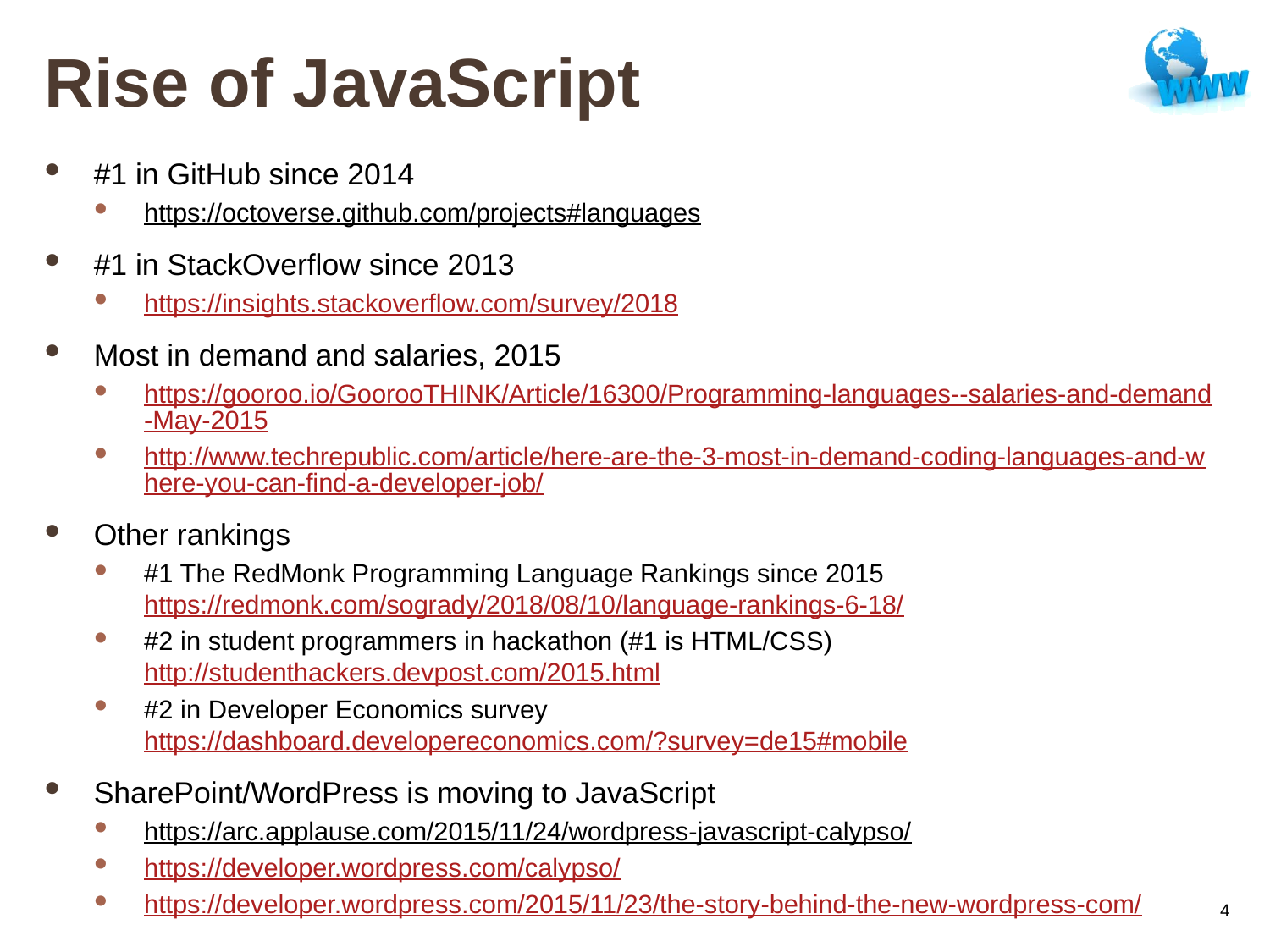

# Rise of JavaScript
#1 in GitHub since 2014
https://octoverse.github.com/projects#languages
#1 in StackOverflow since 2013
https://insights.stackoverflow.com/survey/2018
Most in demand and salaries, 2015
https://gooroo.io/GoorooTHINK/Article/16300/Programming-languages--salaries-and-demand-May-2015
http://www.techrepublic.com/article/here-are-the-3-most-in-demand-coding-languages-and-where-you-can-find-a-developer-job/
Other rankings
#1 The RedMonk Programming Language Rankings since 2015 https://redmonk.com/sogrady/2018/08/10/language-rankings-6-18/
#2 in student programmers in hackathon (#1 is HTML/CSS) http://studenthackers.devpost.com/2015.html
#2 in Developer Economics survey https://dashboard.developereconomics.com/?survey=de15#mobile
SharePoint/WordPress is moving to JavaScript
https://arc.applause.com/2015/11/24/wordpress-javascript-calypso/
https://developer.wordpress.com/calypso/
https://developer.wordpress.com/2015/11/23/the-story-behind-the-new-wordpress-com/

4